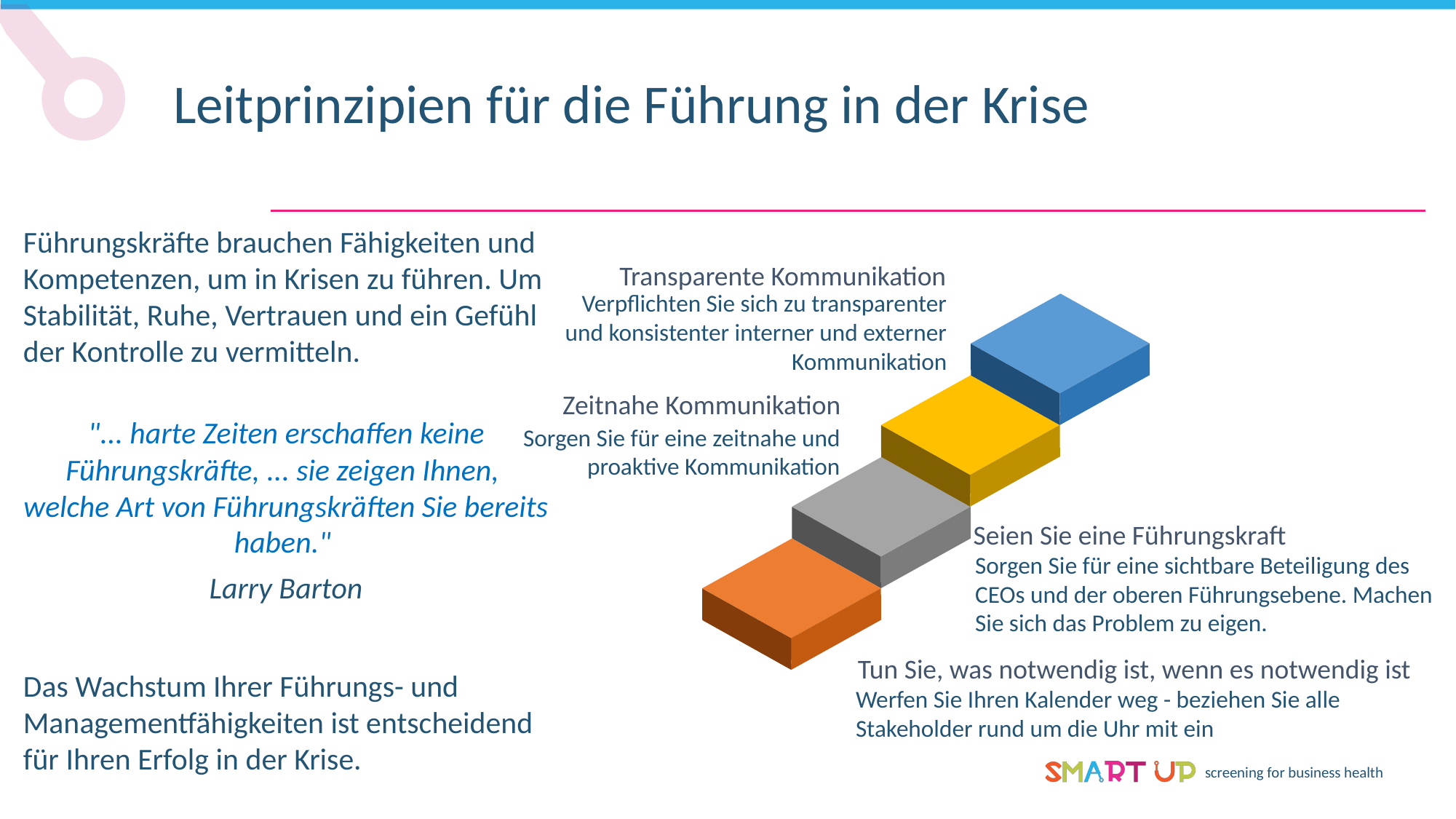

Leitprinzipien für die Führung in der Krise
Führungskräfte brauchen Fähigkeiten und Kompetenzen, um in Krisen zu führen. Um Stabilität, Ruhe, Vertrauen und ein Gefühl der Kontrolle zu vermitteln.
"... harte Zeiten erschaffen keine Führungskräfte, ... sie zeigen Ihnen,  welche Art von Führungskräften Sie bereits haben."
Larry Barton

Das Wachstum Ihrer Führungs- und Managementfähigkeiten ist entscheidend für Ihren Erfolg in der Krise.
Transparente Kommunikation
Verpflichten Sie sich zu transparenter und konsistenter interner und externer Kommunikation

Zeitnahe Kommunikation
Sorgen Sie für eine zeitnahe und proaktive Kommunikation
Seien Sie eine Führungskraft
Sorgen Sie für eine sichtbare Beteiligung des CEOs und der oberen Führungsebene. Machen Sie sich das Problem zu eigen.
Tun Sie, was notwendig ist, wenn es notwendig ist
Werfen Sie Ihren Kalender weg - beziehen Sie alle Stakeholder rund um die Uhr mit ein